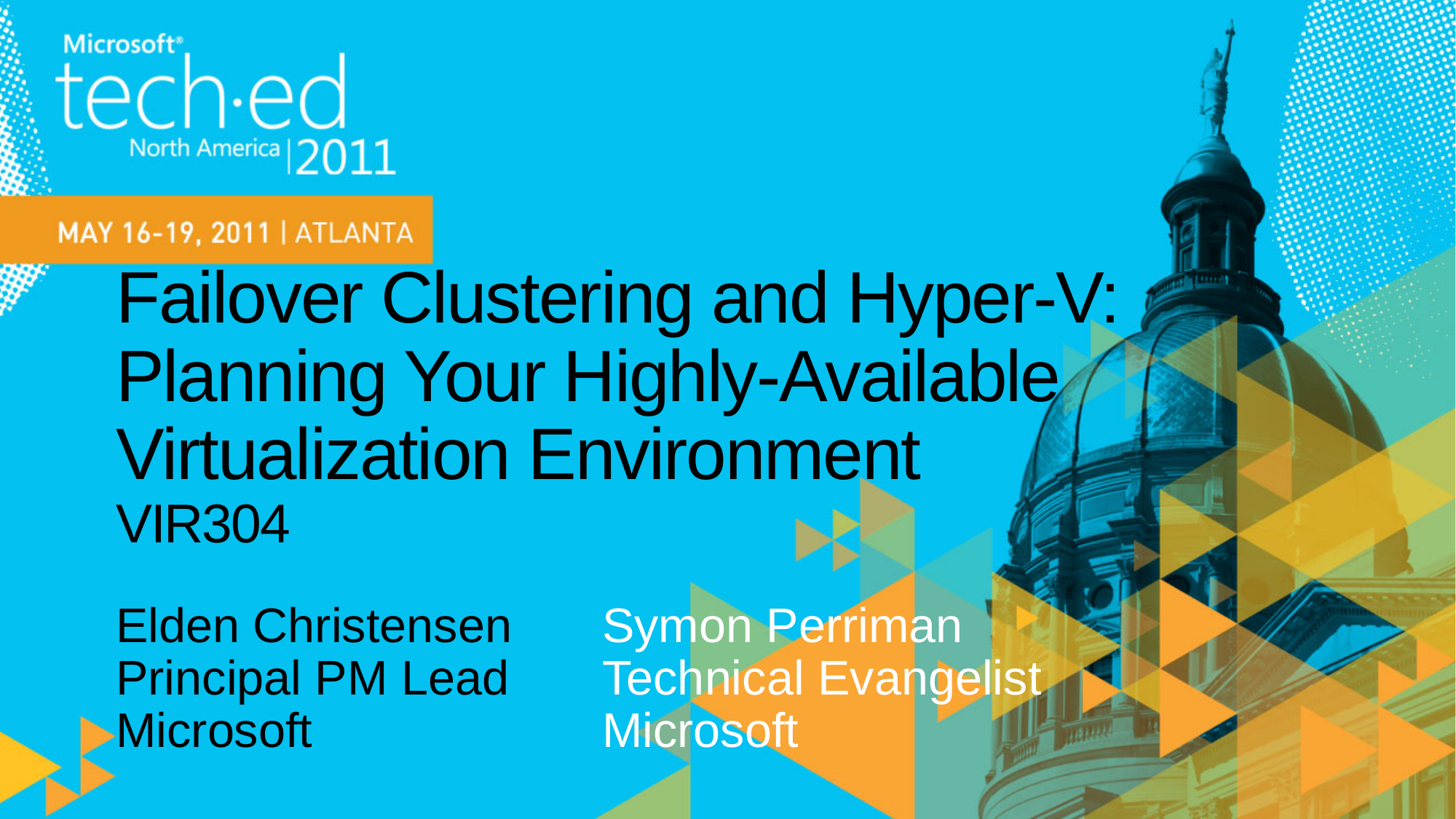

# Failover Clustering and Hyper-V: Planning Your Highly-Available Virtualization Environment VIR304
Symon Perriman
Technical Evangelist
Microsoft
Elden Christensen
Principal PM Lead
Microsoft